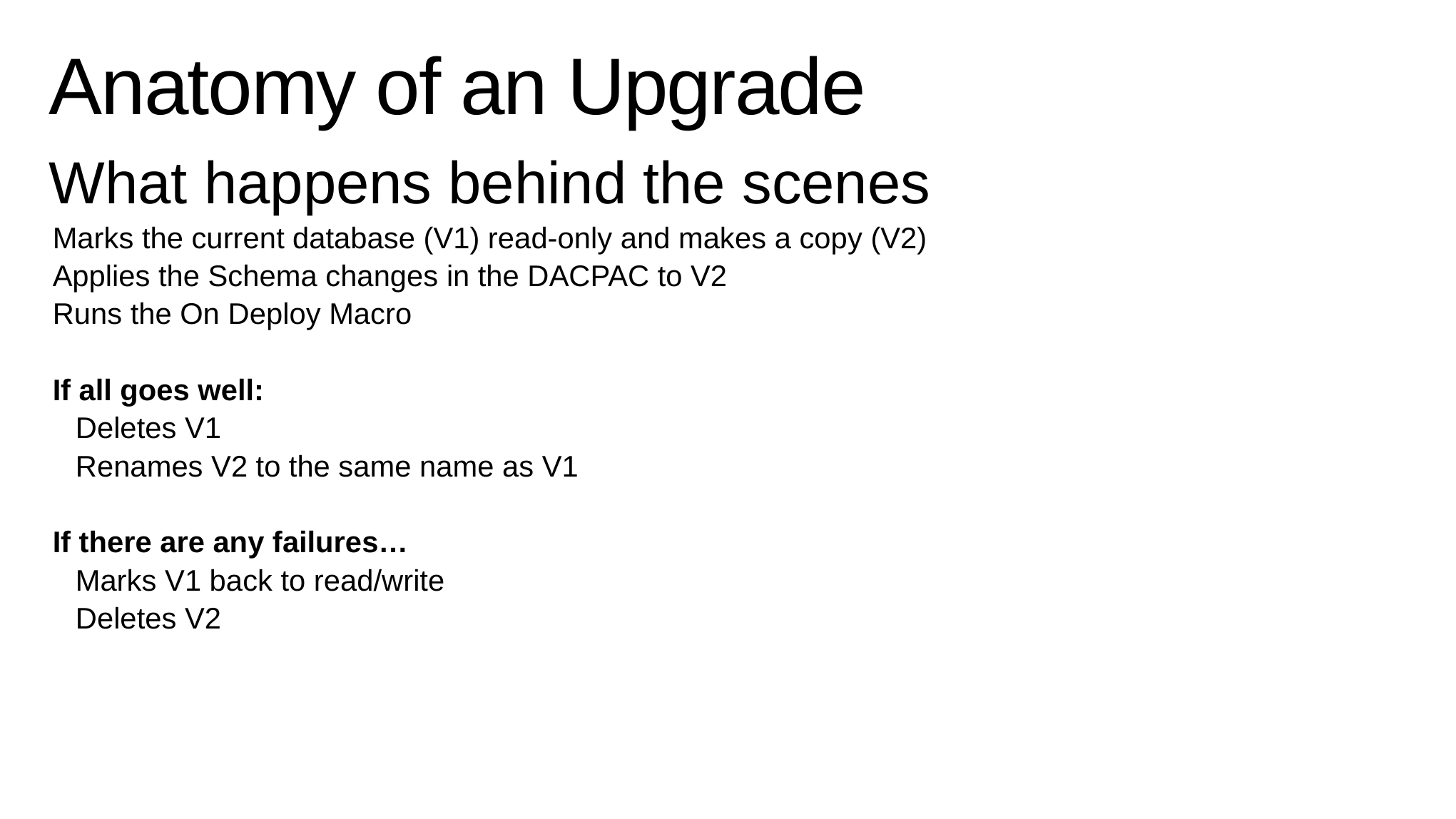

# Anatomy of an Upgrade
What happens behind the scenes
Marks the current database (V1) read-only and makes a copy (V2)
Applies the Schema changes in the DACPAC to V2
Runs the On Deploy Macro

If all goes well:
Deletes V1
Renames V2 to the same name as V1

If there are any failures…
Marks V1 back to read/write
Deletes V2